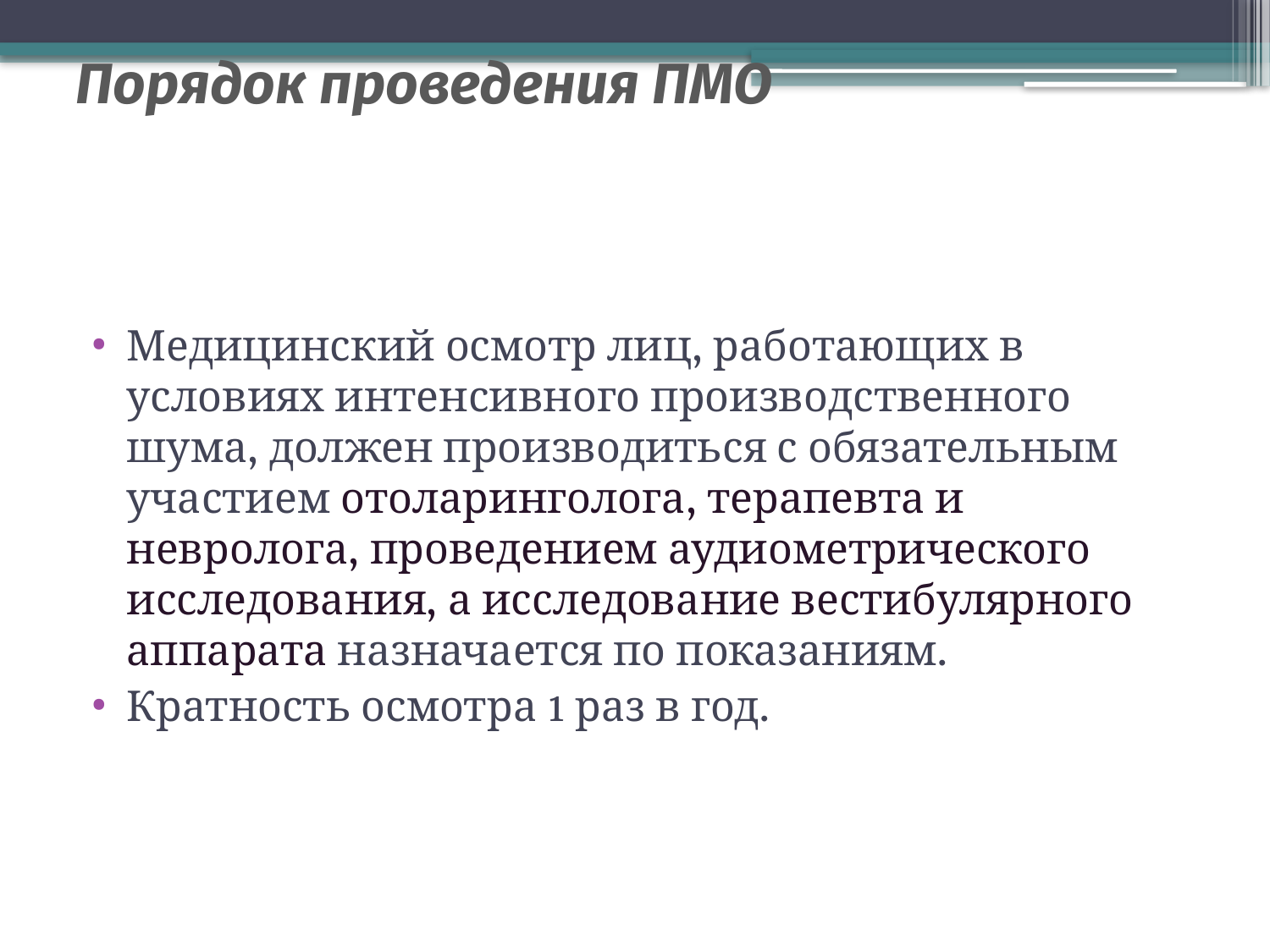

# Порядок проведения ПМО
Медицинский осмотр лиц, работающих в условиях интенсивного производственного шума, должен производиться с обязательным участием отоларинголога, терапевта и невролога, проведением аудиометрического исследования, а исследование вестибулярного аппарата назначается по показаниям.
Кратность осмотра 1 раз в год.